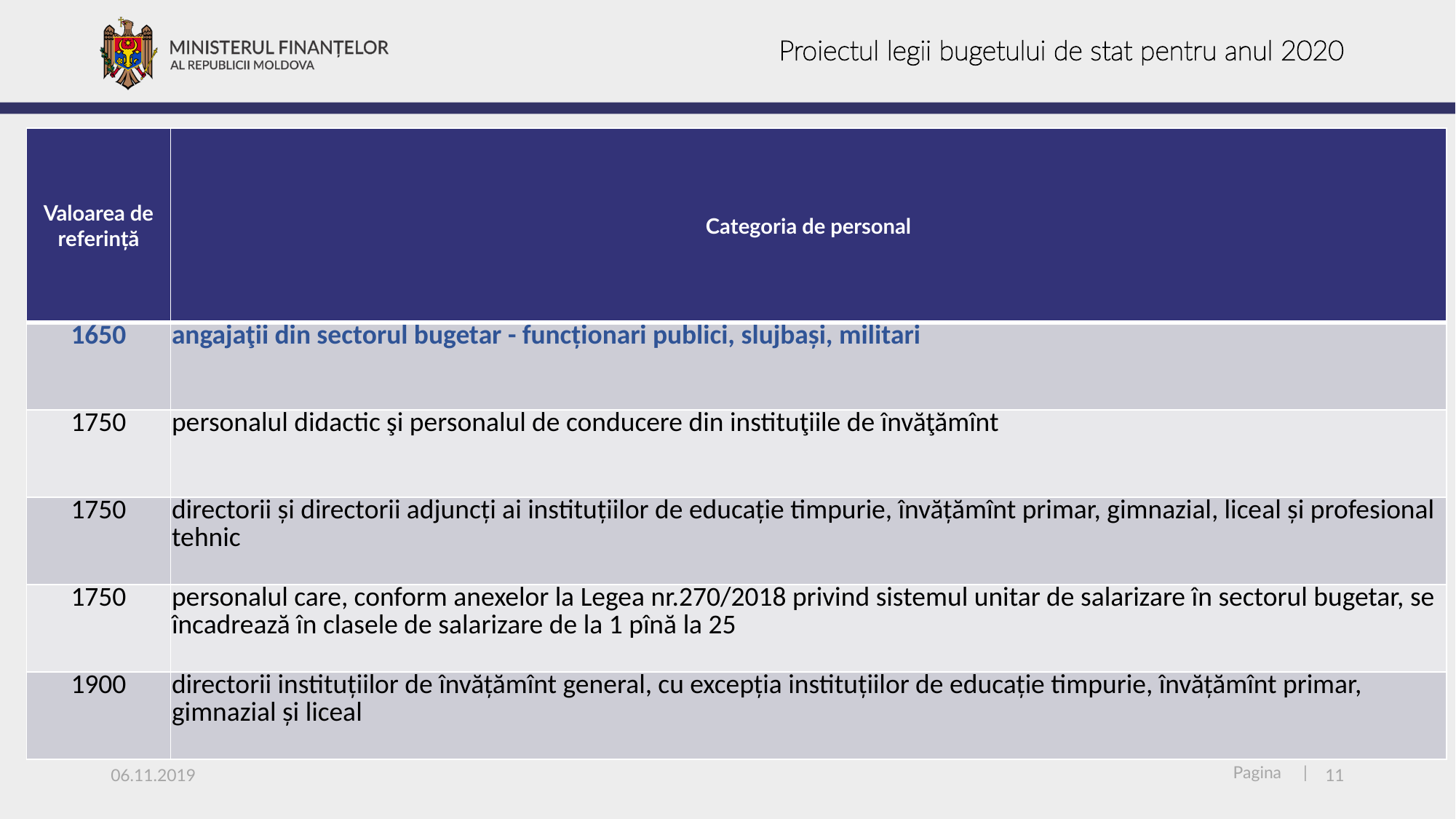

Proiectul legii bugetului de stat pentru anul 2020
| Valoarea de referință | Categoria de personal |
| --- | --- |
| 1650 | angajaţii din sectorul bugetar - funcționari publici, slujbași, militari |
| 1750 | personalul didactic şi personalul de conducere din instituţiile de învăţămînt |
| 1750 | directorii și directorii adjuncți ai instituțiilor de educație timpurie, învățămînt primar, gimnazial, liceal și profesional tehnic |
| 1750 | personalul care, conform anexelor la Legea nr.270/2018 privind sistemul unitar de salarizare în sectorul bugetar, se încadrează în clasele de salarizare de la 1 pînă la 25 |
| 1900 | directorii instituțiilor de învățămînt general, cu excepția instituțiilor de educație timpurie, învățămînt primar, gimnazial și liceal |
06.11.2019
11